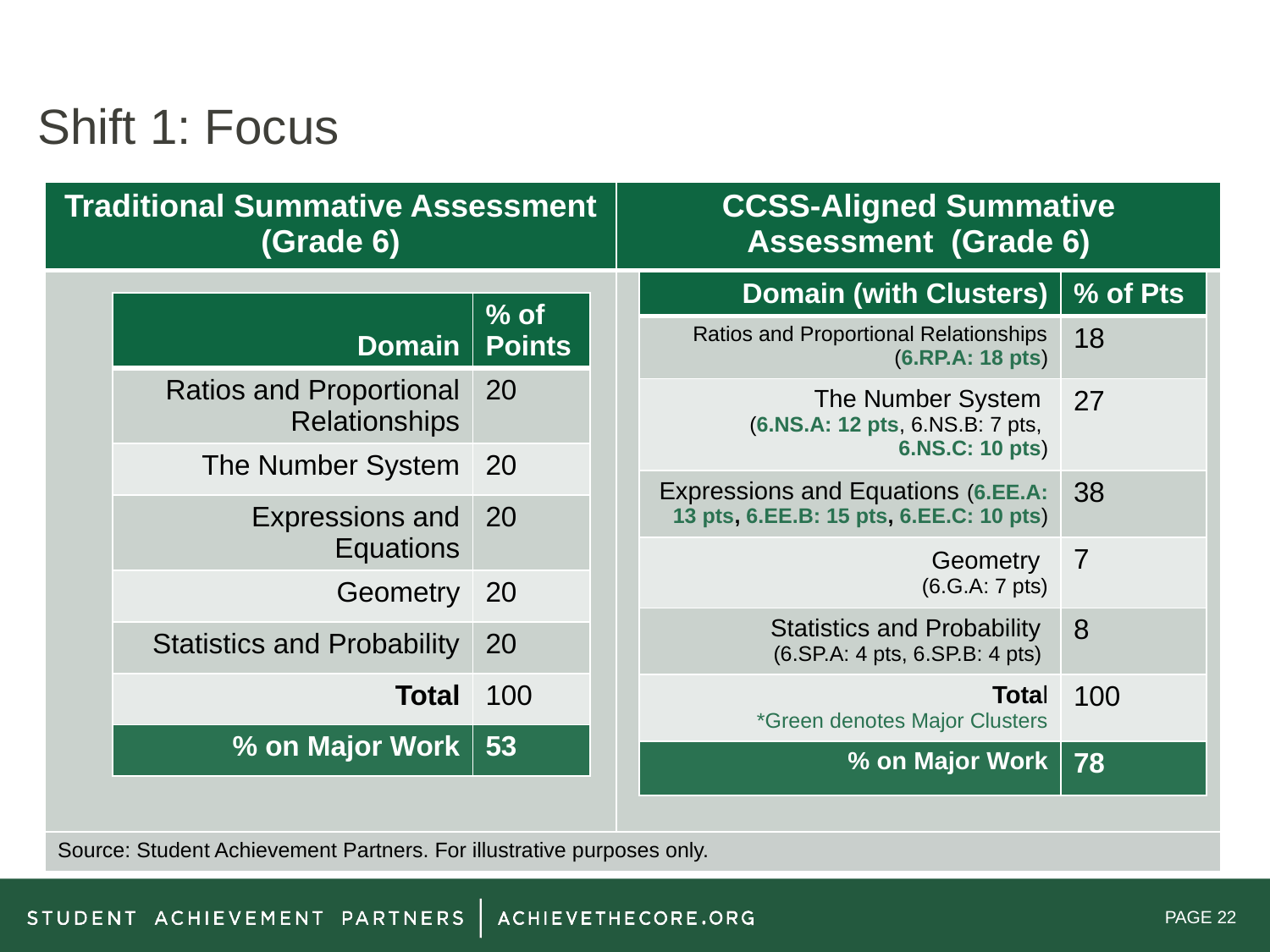

# Shift 1: Focus
| Traditional Summative Assessment (Grade 6) | CCSS-Aligned Summative Assessment (Grade 6) |
| --- | --- |
|  |  |
| Source: Student Achievement Partners. For illustrative purposes only. |  |
| Domain (with Clusters) | % of Pts |
| --- | --- |
| Ratios and Proportional Relationships (6.RP.A: 18 pts) | 18 |
| The Number System (6.NS.A: 12 pts, 6.NS.B: 7 pts, 6.NS.C: 10 pts) | 27 |
| Expressions and Equations (6.EE.A: 13 pts, 6.EE.B: 15 pts, 6.EE.C: 10 pts) | 38 |
| Geometry (6.G.A: 7 pts) | 7 |
| Statistics and Probability (6.SP.A: 4 pts, 6.SP.B: 4 pts) | 8 |
| Total \*Green denotes Major Clusters | 100 |
| % on Major Work | 78 |
| Domain | % of Points |
| --- | --- |
| Ratios and Proportional Relationships | 20 |
| The Number System | 20 |
| Expressions and Equations | 20 |
| Geometry | 20 |
| Statistics and Probability | 20 |
| Total | 100 |
| % on Major Work | 53 |